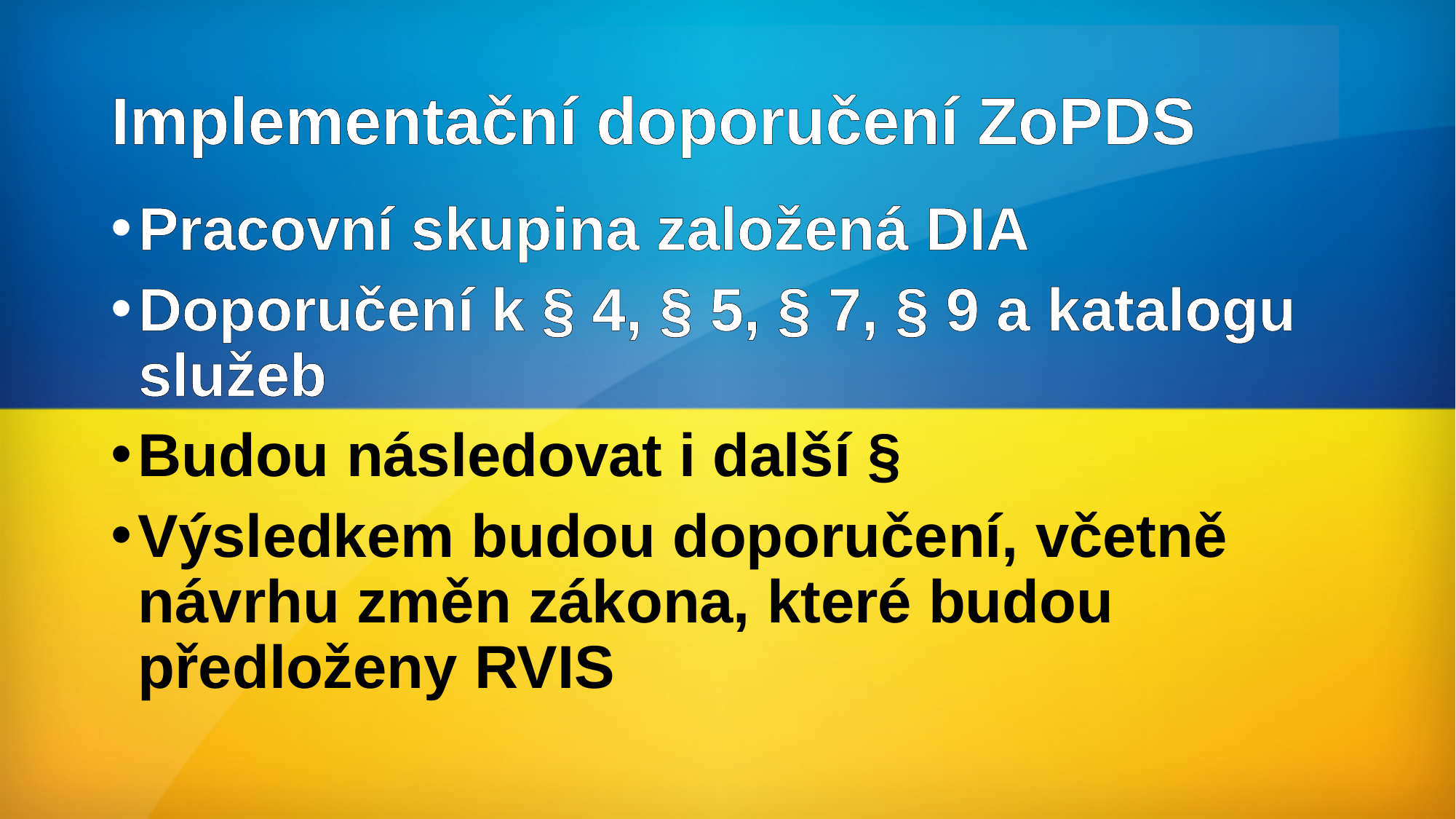

# Implementační doporučení ZoPDS
Pracovní skupina založená DIA
Doporučení k § 4, § 5, § 7, § 9 a katalogu služeb
Budou následovat i další §
Výsledkem budou doporučení, včetně návrhu změn zákona, které budou předloženy RVIS